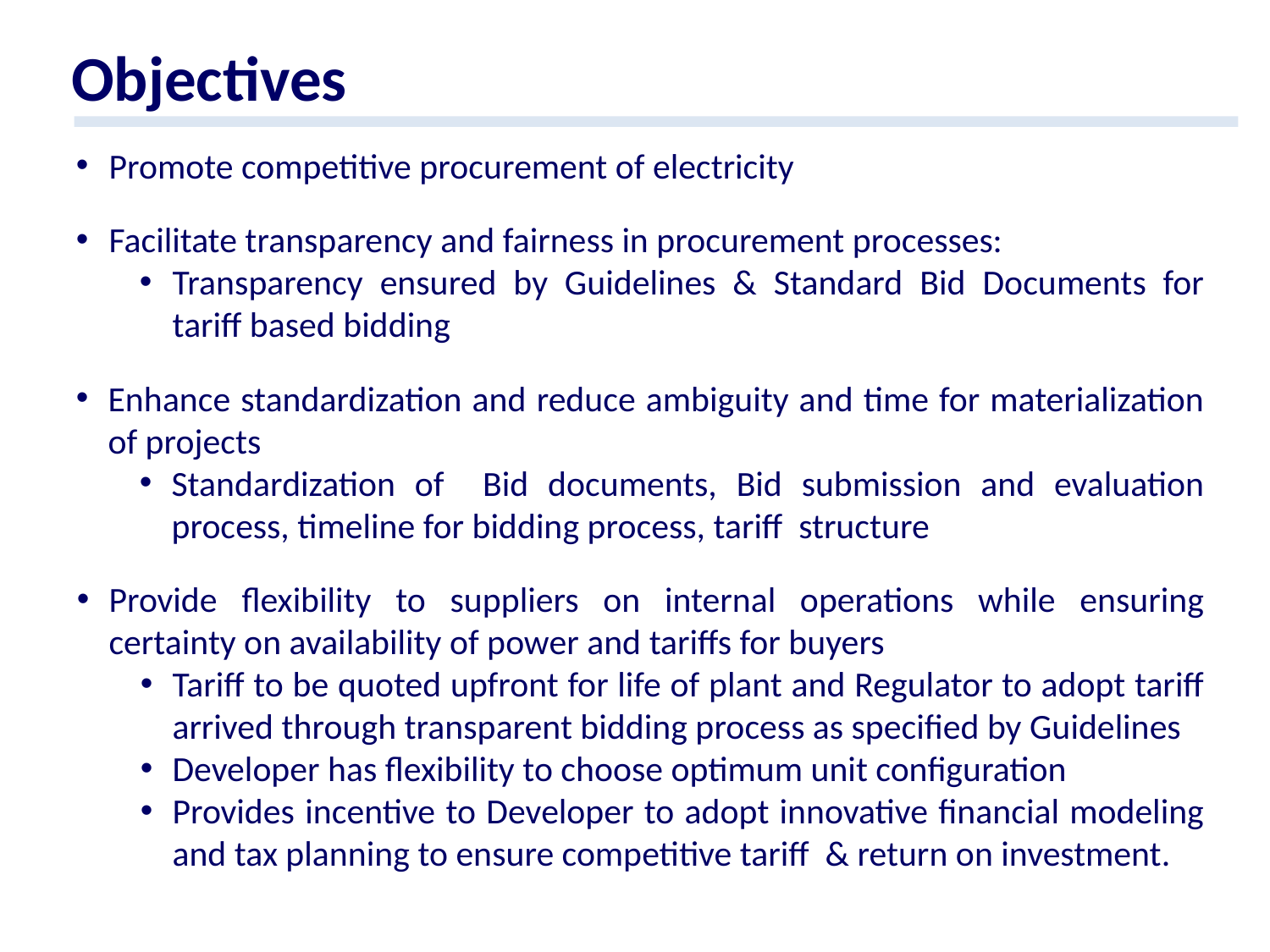

Objectives

Promote competitive procurement of electricity
Facilitate transparency and fairness in procurement processes:
Transparency ensured by Guidelines & Standard Bid Documents for tariff based bidding
Enhance standardization and reduce ambiguity and time for materialization of projects
Standardization of  Bid documents, Bid submission and evaluation process, timeline for bidding process, tariff  structure
Provide flexibility to suppliers on internal operations while ensuring certainty on availability of power and tariffs for buyers
Tariff to be quoted upfront for life of plant and Regulator to adopt tariff arrived through transparent bidding process as specified by Guidelines
Developer has flexibility to choose optimum unit configuration
Provides incentive to Developer to adopt innovative financial modeling and tax planning to ensure competitive tariff  & return on investment.